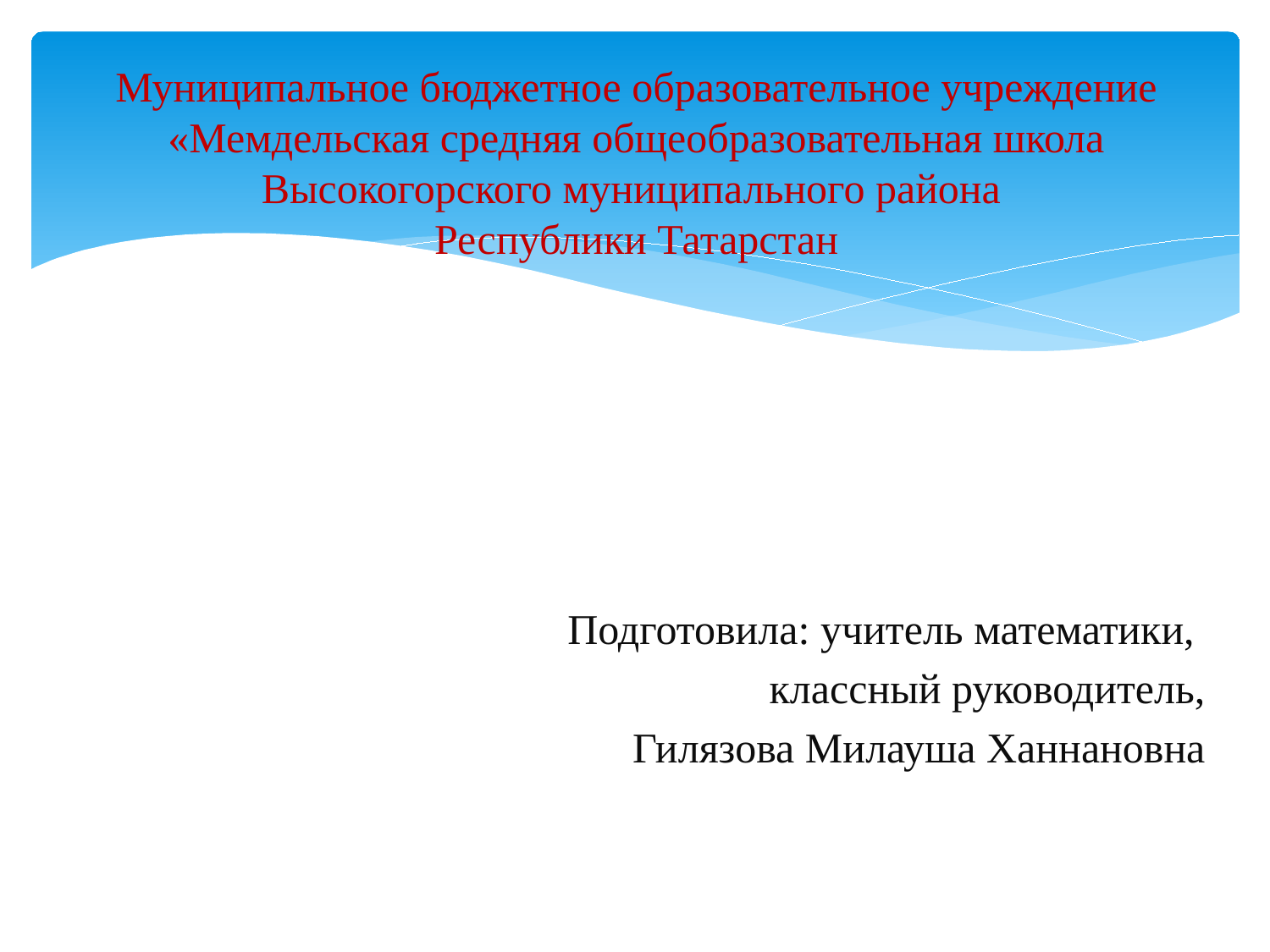

# Муниципальное бюджетное образовательное учреждение «Мемдельская средняя общеобразовательная школа Высокогорского муниципального района Республики Татарстан
Подготовила: учитель математики,
классный руководитель,
Гилязова Милауша Ханнановна